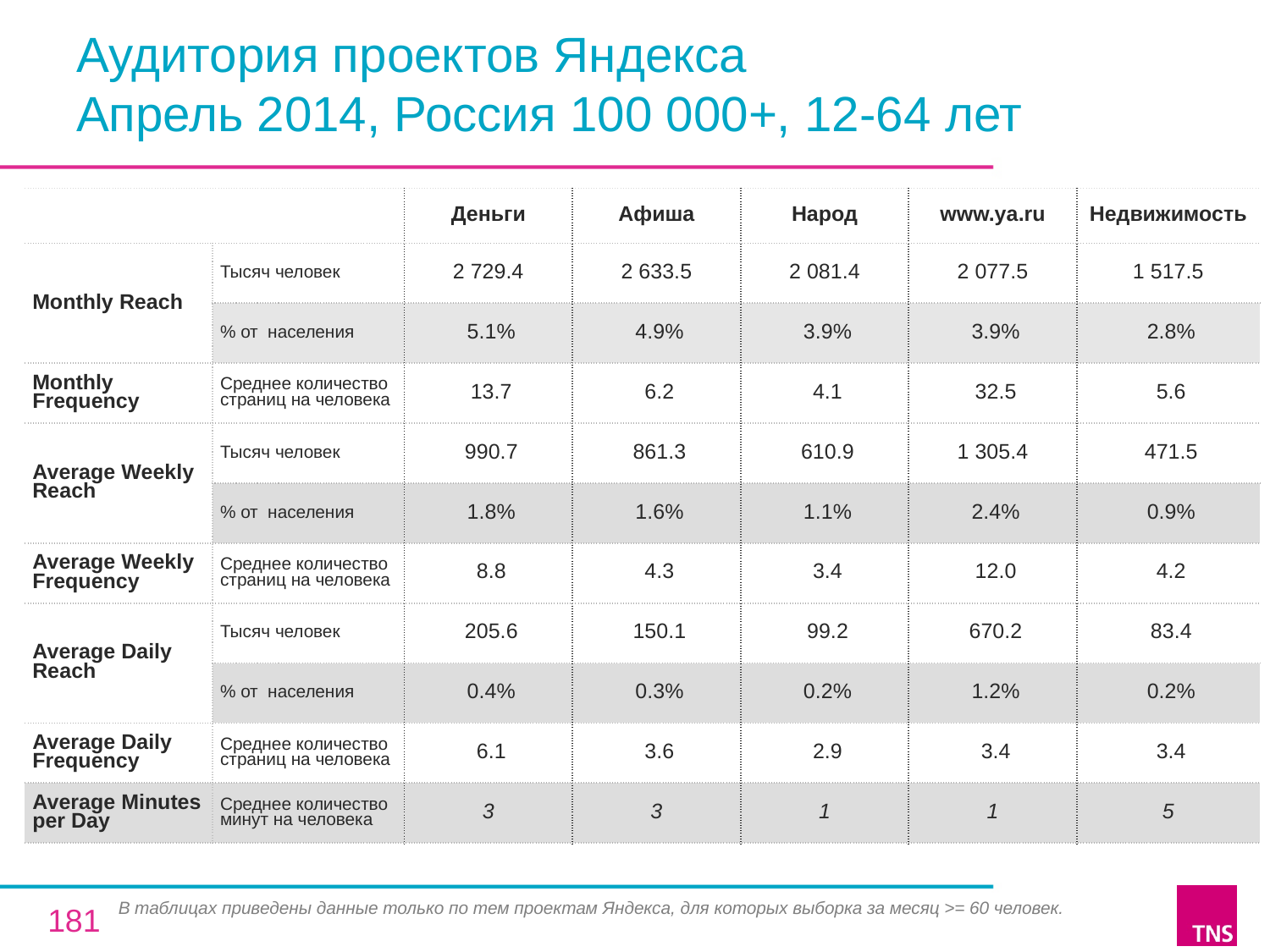

# Аудитория проектов Яндекса Апрель 2014, Россия 100 000+, 12-64 лет
|  |  | Деньги | Афиша | Народ | www.ya.ru | Недвижимость |
| --- | --- | --- | --- | --- | --- | --- |
| Monthly Reach | Тысяч человек | 2 729.4 | 2 633.5 | 2 081.4 | 2 077.5 | 1 517.5 |
|  | % от населения | 5.1% | 4.9% | 3.9% | 3.9% | 2.8% |
| Monthly Frequency | Среднее количество страниц на человека | 13.7 | 6.2 | 4.1 | 32.5 | 5.6 |
| Average Weekly Reach | Тысяч человек | 990.7 | 861.3 | 610.9 | 1 305.4 | 471.5 |
|  | % от населения | 1.8% | 1.6% | 1.1% | 2.4% | 0.9% |
| Average Weekly Frequency | Среднее количество страниц на человека | 8.8 | 4.3 | 3.4 | 12.0 | 4.2 |
| Average Daily Reach | Тысяч человек | 205.6 | 150.1 | 99.2 | 670.2 | 83.4 |
|  | % от населения | 0.4% | 0.3% | 0.2% | 1.2% | 0.2% |
| Average Daily Frequency | Среднее количество страниц на человека | 6.1 | 3.6 | 2.9 | 3.4 | 3.4 |
| Average Minutes per Day | Среднее количество минут на человека | 3 | 3 | 1 | 1 | 5 |
В таблицах приведены данные только по тем проектам Яндекса, для которых выборка за месяц >= 60 человек.
181